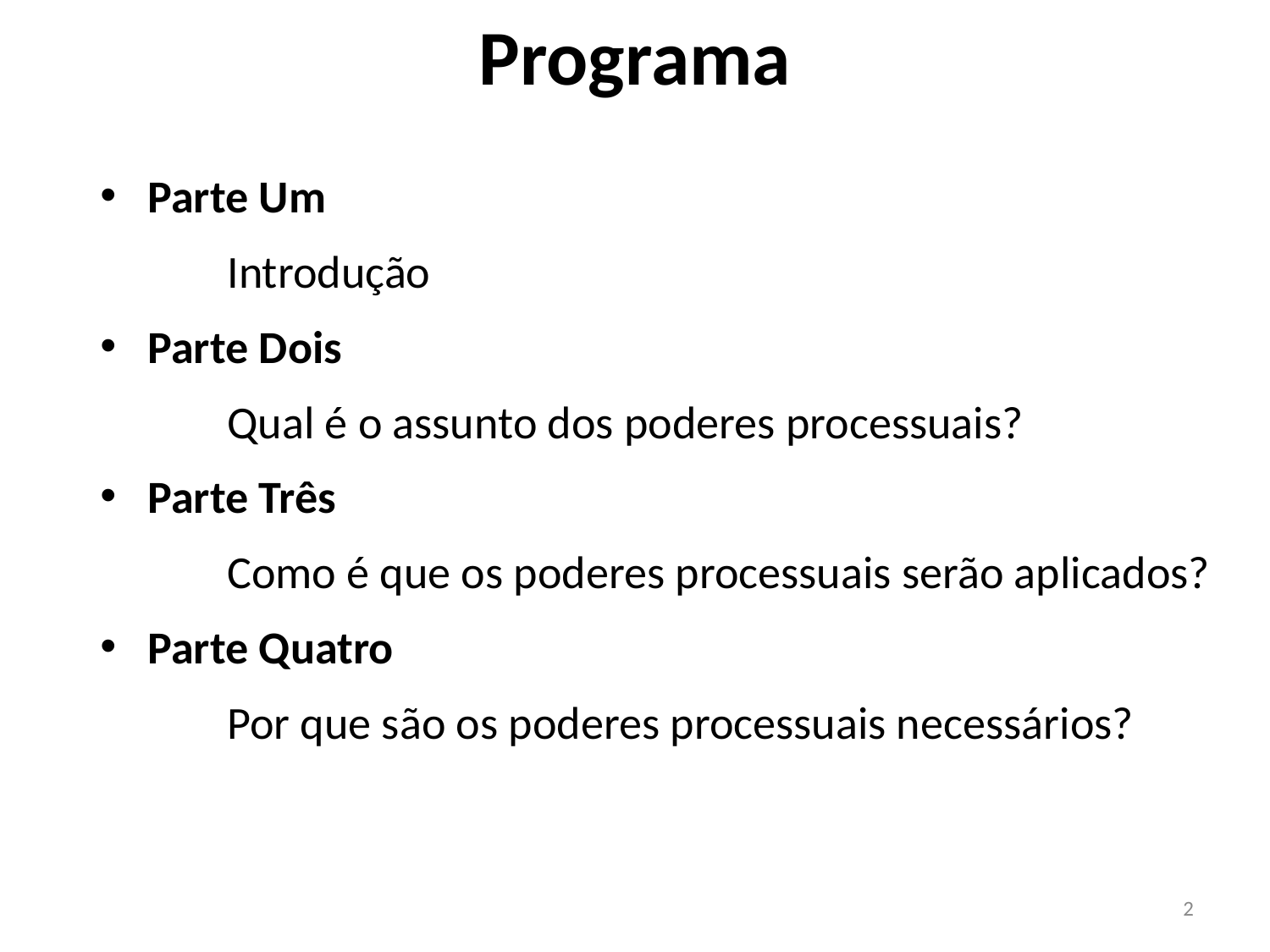

# Programa
Parte Um
	Introdução
Parte Dois
	Qual é o assunto dos poderes processuais?
Parte Três
	Como é que os poderes processuais serão aplicados?
Parte Quatro
	Por que são os poderes processuais necessários?
2